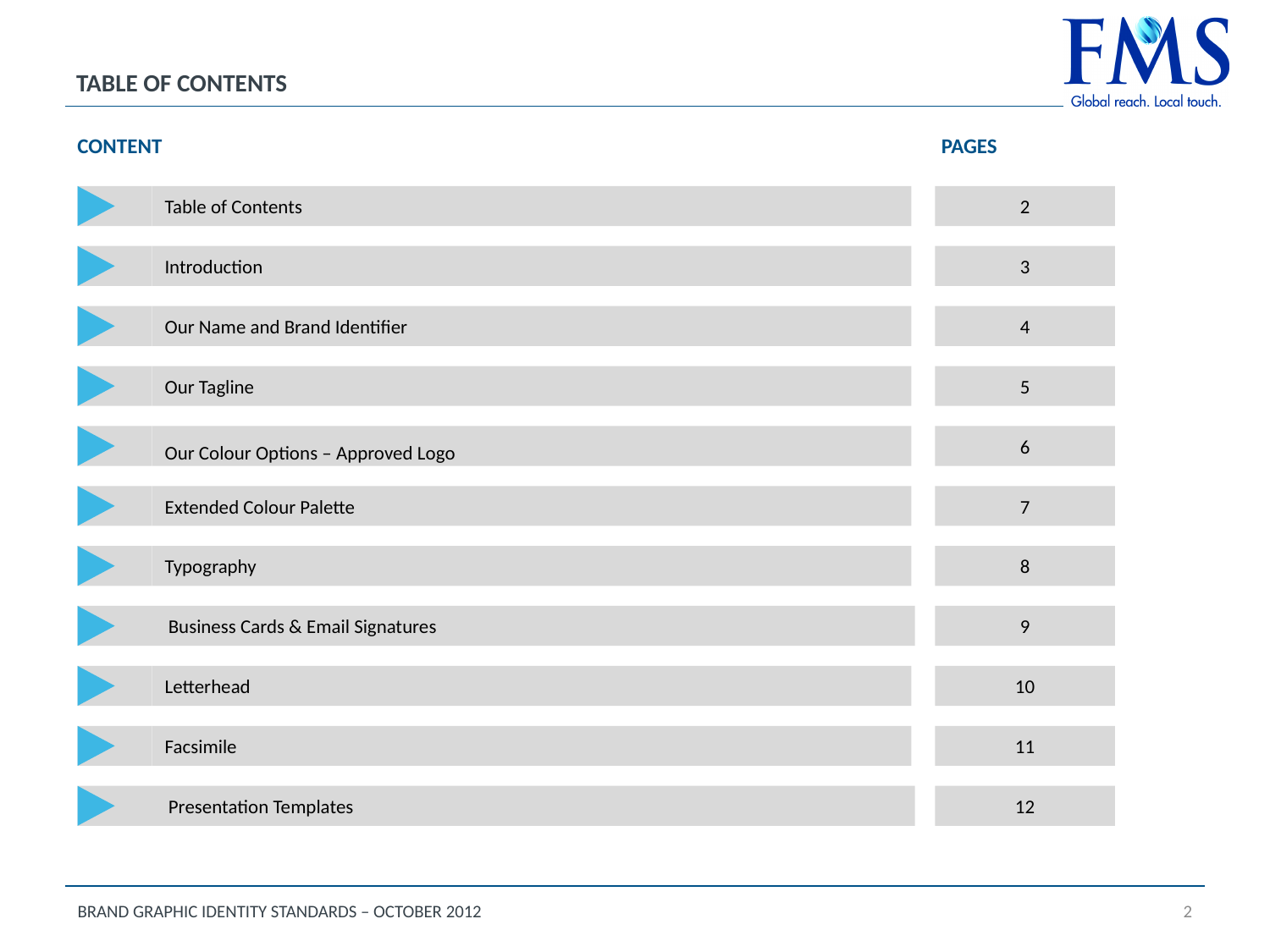

# TABLE OF CONTENTS
CONTENT
PAGES

Table of Contents
2

Introduction
3

Our Name and Brand Identifier
4

Our Tagline
5

Our Colour Options – Approved Logo
6

Extended Colour Palette
7

Typography
8

Business Cards & Email Signatures
9

Letterhead
10

Facsimile
11

Presentation Templates
12

2
BRAND GRAPHIC IDENTITY STANDARDS – OCTOBER 2012